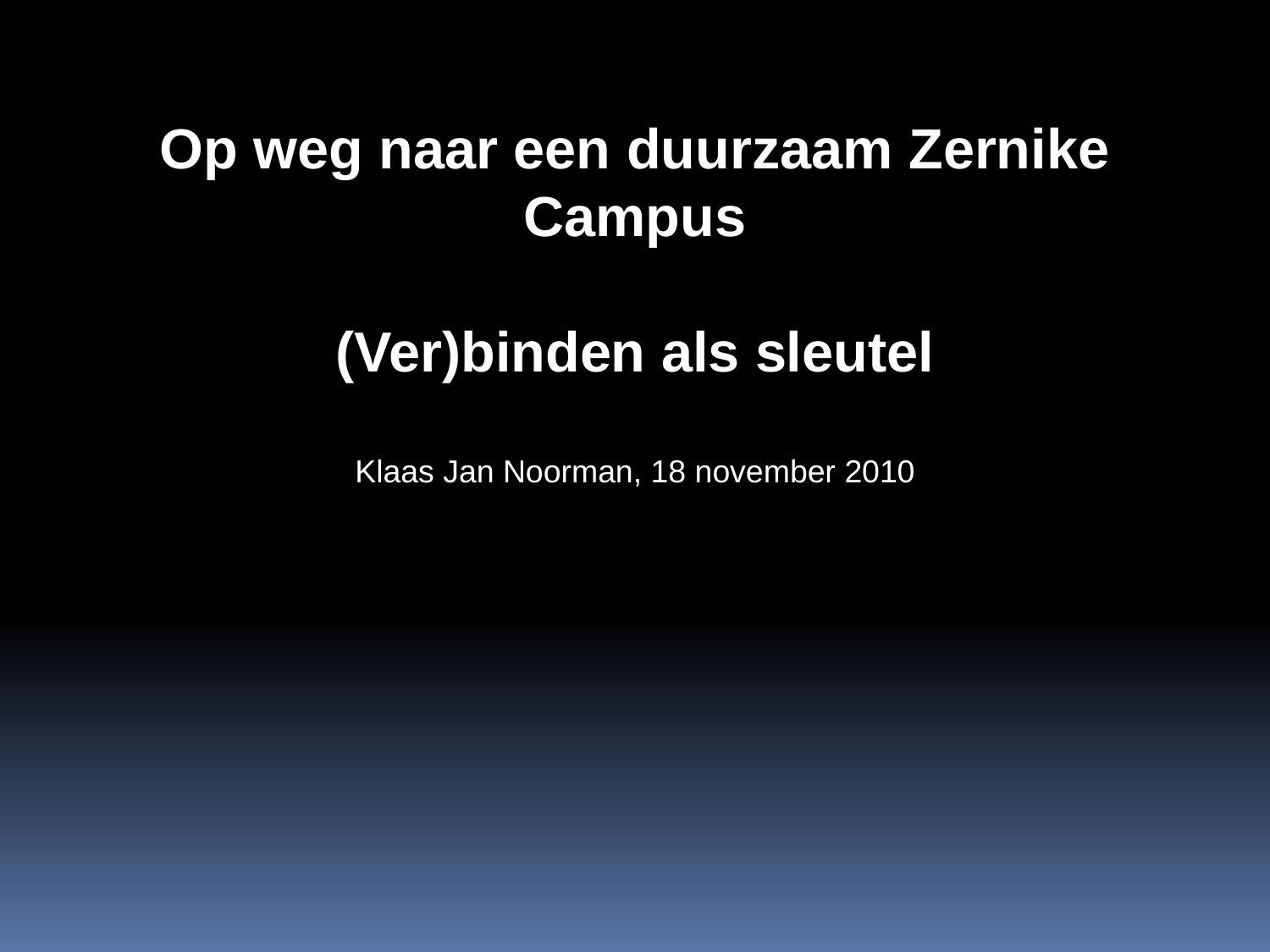

Op weg naar een duurzaam Zernike Campus

(Ver)binden als sleutel

Klaas Jan Noorman, 18 november 2010